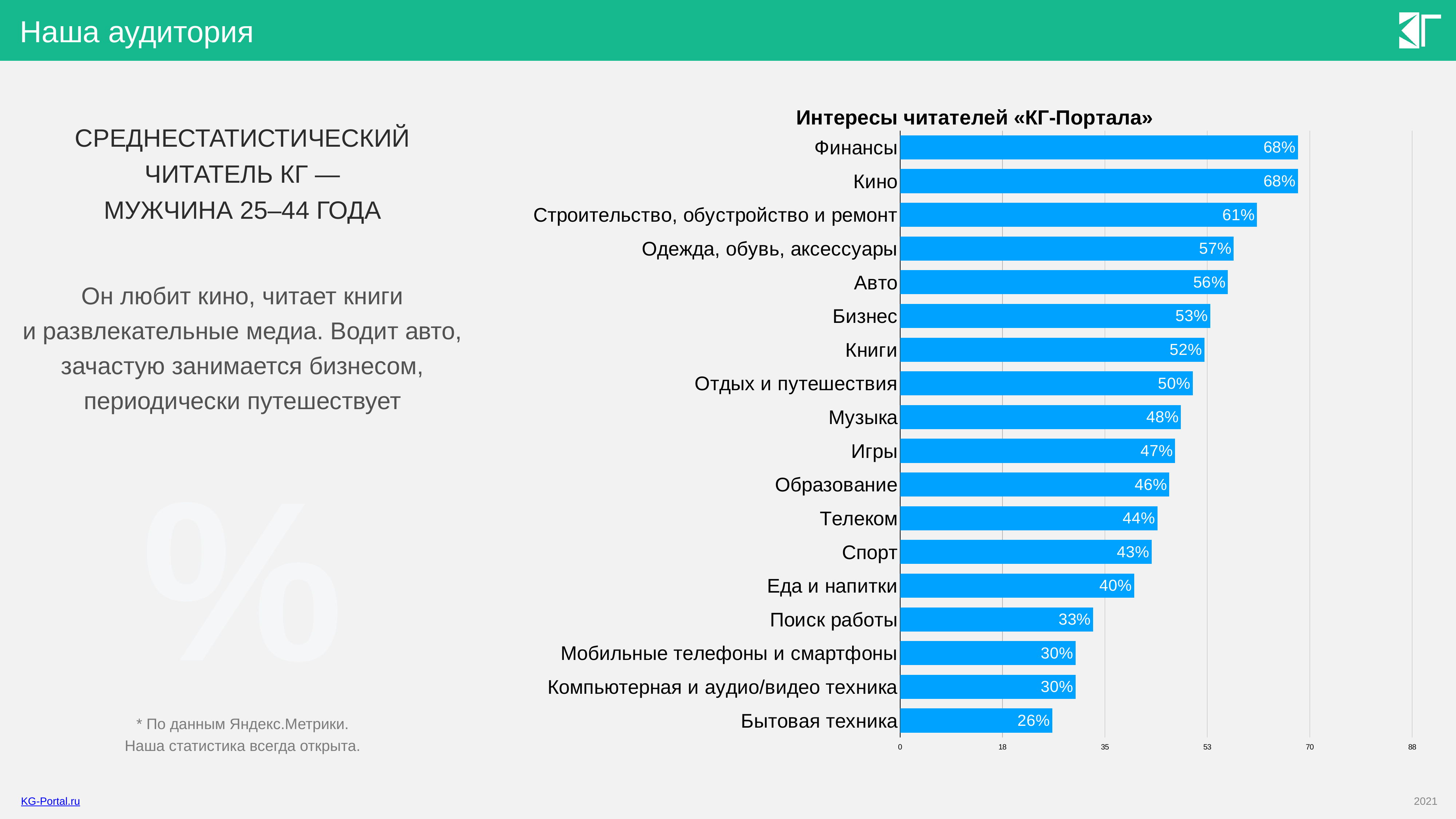

Наша аудитория
Среднестатистический
читатель КГ —
мужчина 25–44 ГОДА
Он любит кино, читает книги
и развлекательные медиа. Водит авто, зачастую занимается бизнесом, периодически путешествует
* По данным Яндекс.Метрики.
Наша статистика всегда открыта.

### Chart: Интересы читателей «КГ-Портала»

| Category | Категория А |
|---|---|
| Финансы | 68.0 |
| Кино | 68.0 |
| Строительство, обустройство и ремонт | 61.0 |
| Одежда, обувь, аксессуары | 57.0 |
| Авто | 56.0 |
| Бизнес | 53.0 |
| Книги | 52.0 |
| Отдых и путешествия | 50.0 |
| Музыка | 48.0 |
| Игры | 47.0 |
| Образование | 46.0 |
| Телеком | 44.0 |
| Спорт | 43.0 |
| Еда и напитки | 40.0 |
| Поиск работы | 33.0 |
| Мобильные телефоны и смартфоны | 30.0 |
| Компьютерная и аудио/видео техника | 30.0 |
| Бытовая техника | 26.0 |
%